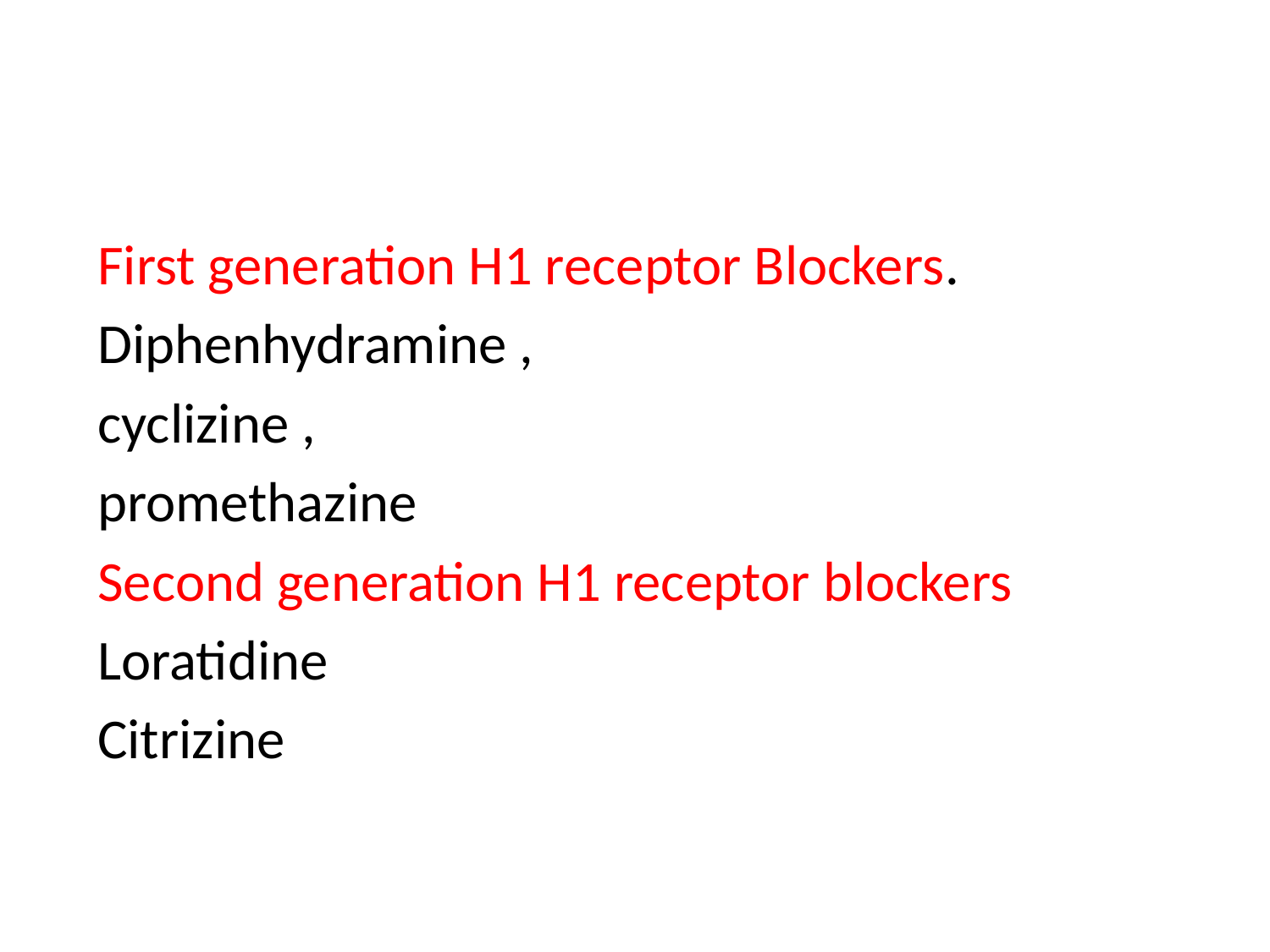

#
First generation H1 receptor Blockers.
Diphenhydramine ,
cyclizine ,
promethazine
Second generation H1 receptor blockers
Loratidine
Citrizine